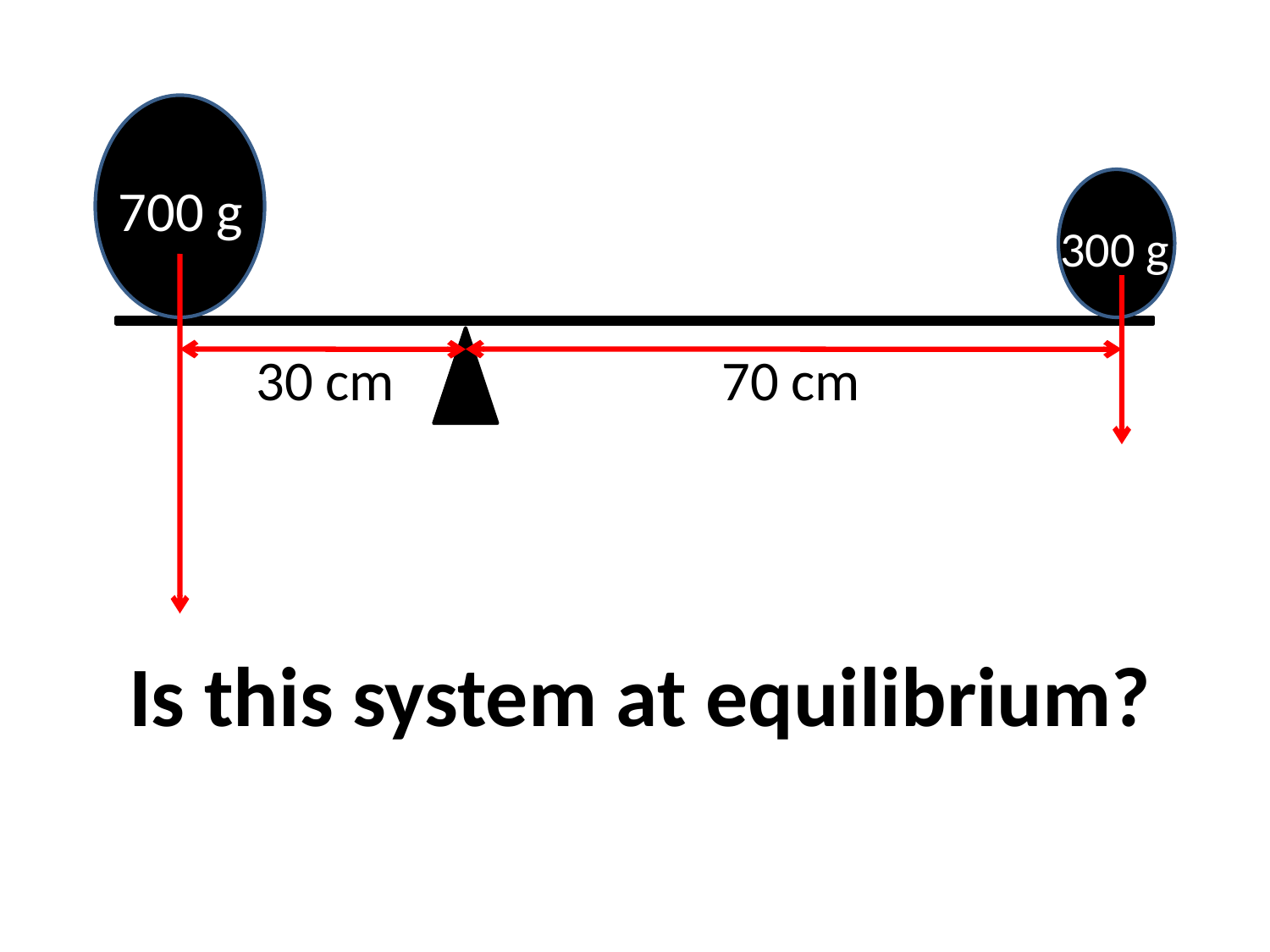

700 g

300 g

30 cm
70 cm
Is this system at equilibrium?